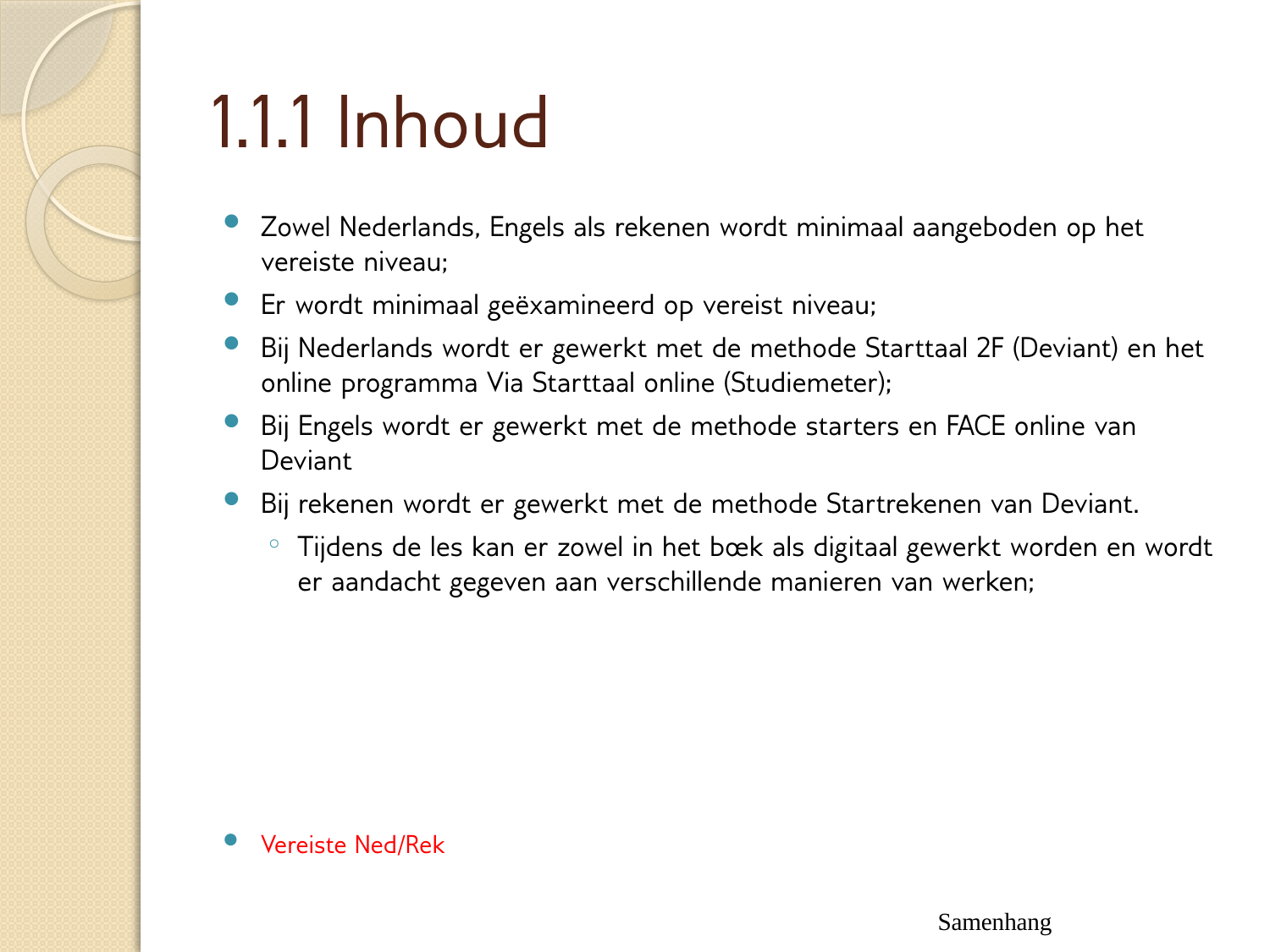

# 1.1.1 Inhoud
Zowel Nederlands, Engels als rekenen wordt minimaal aangeboden op het vereiste niveau;
Er wordt minimaal geëxamineerd op vereist niveau;
Bij Nederlands wordt er gewerkt met de methode Starttaal 2F (Deviant) en het online programma Via Starttaal online (Studiemeter);
Bij Engels wordt er gewerkt met de methode starters en FACE online van Deviant
Bij rekenen wordt er gewerkt met de methode Startrekenen van Deviant.
Tijdens de les kan er zowel in het boek als digitaal gewerkt worden en wordt er aandacht gegeven aan verschillende manieren van werken;

Vereiste Ned/Rek

Samenhang